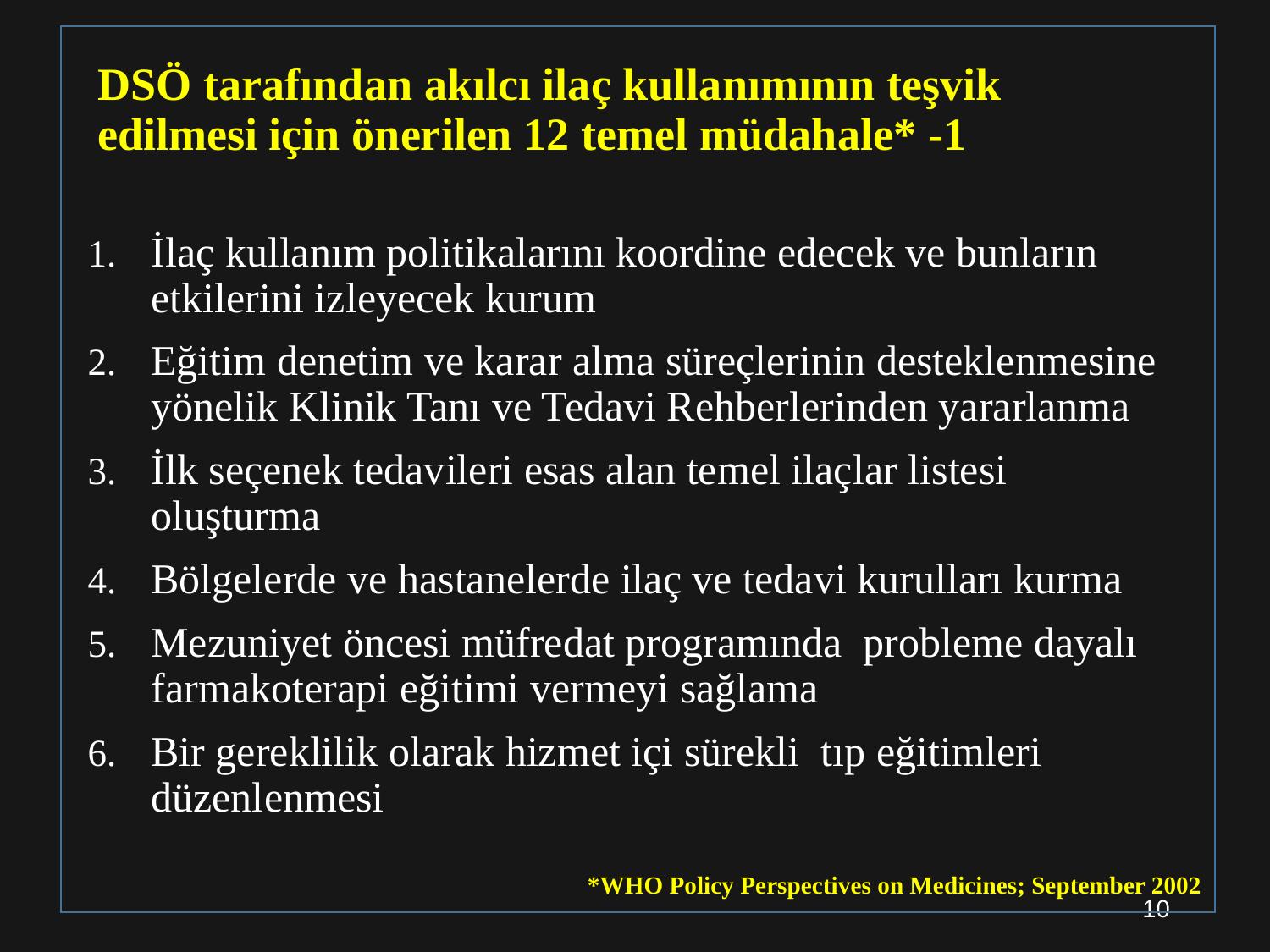

# DSÖ tarafından akılcı ilaç kullanımının teşvik edilmesi için önerilen 12 temel müdahale* -1
İlaç kullanım politikalarını koordine edecek ve bunların etkilerini izleyecek kurum
Eğitim denetim ve karar alma süreçlerinin desteklenmesine yönelik Klinik Tanı ve Tedavi Rehberlerinden yararlanma
İlk seçenek tedavileri esas alan temel ilaçlar listesi oluşturma
Bölgelerde ve hastanelerde ilaç ve tedavi kurulları kurma
Mezuniyet öncesi müfredat programında  probleme dayalı farmakoterapi eğitimi vermeyi sağlama
Bir gereklilik olarak hizmet içi sürekli  tıp eğitimleri düzenlenmesi
*WHO Policy Perspectives on Medicines; September 2002
10